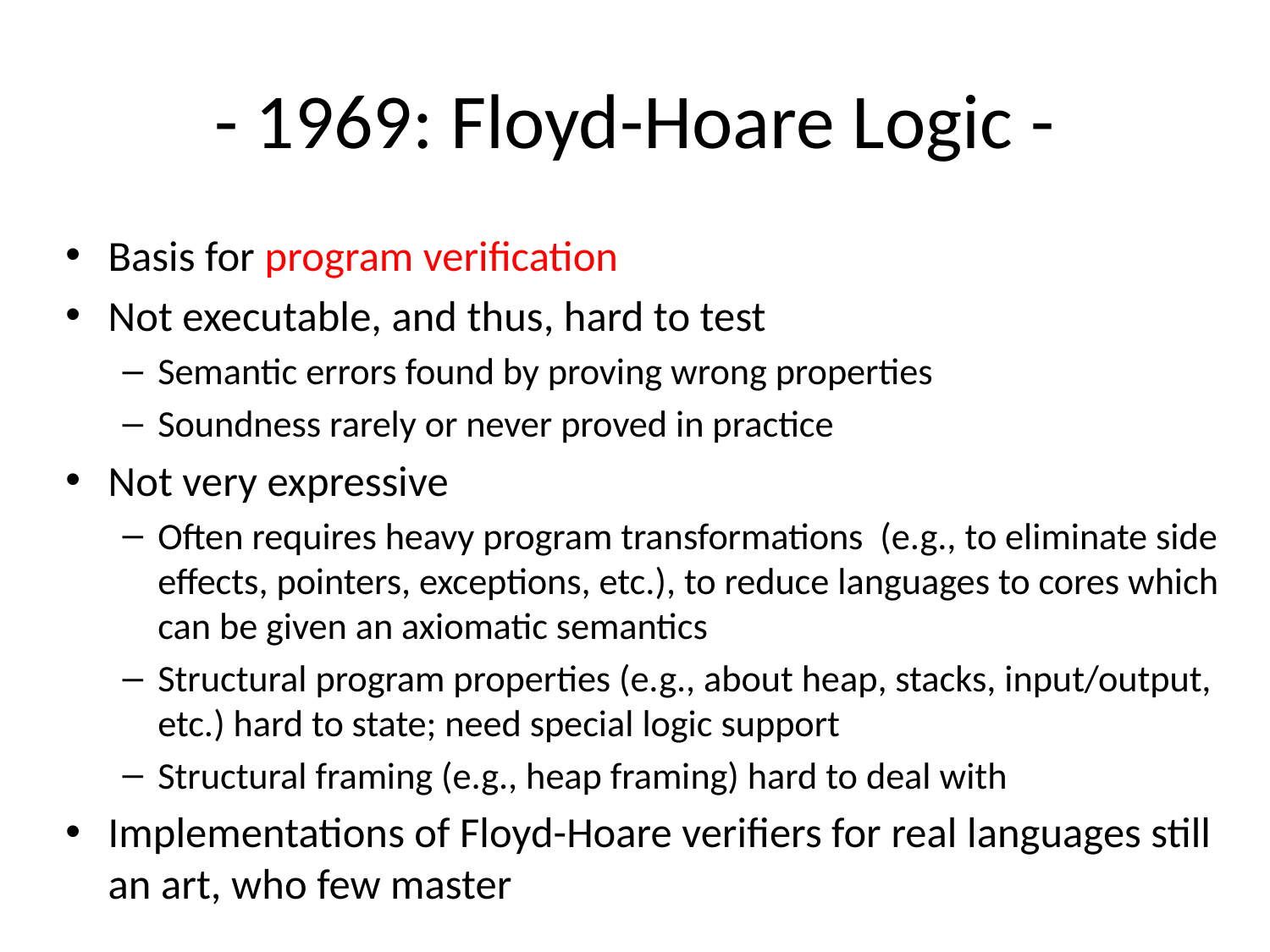

# - 1969: Floyd-Hoare Logic -
Basis for program verification
Not executable, and thus, hard to test
Semantic errors found by proving wrong properties
Soundness rarely or never proved in practice
Not very expressive
Often requires heavy program transformations  (e.g., to eliminate side effects, pointers, exceptions, etc.), to reduce languages to cores which can be given an axiomatic semantics
Structural program properties (e.g., about heap, stacks, input/output, etc.) hard to state; need special logic support
Structural framing (e.g., heap framing) hard to deal with
Implementations of Floyd-Hoare verifiers for real languages still an art, who few master